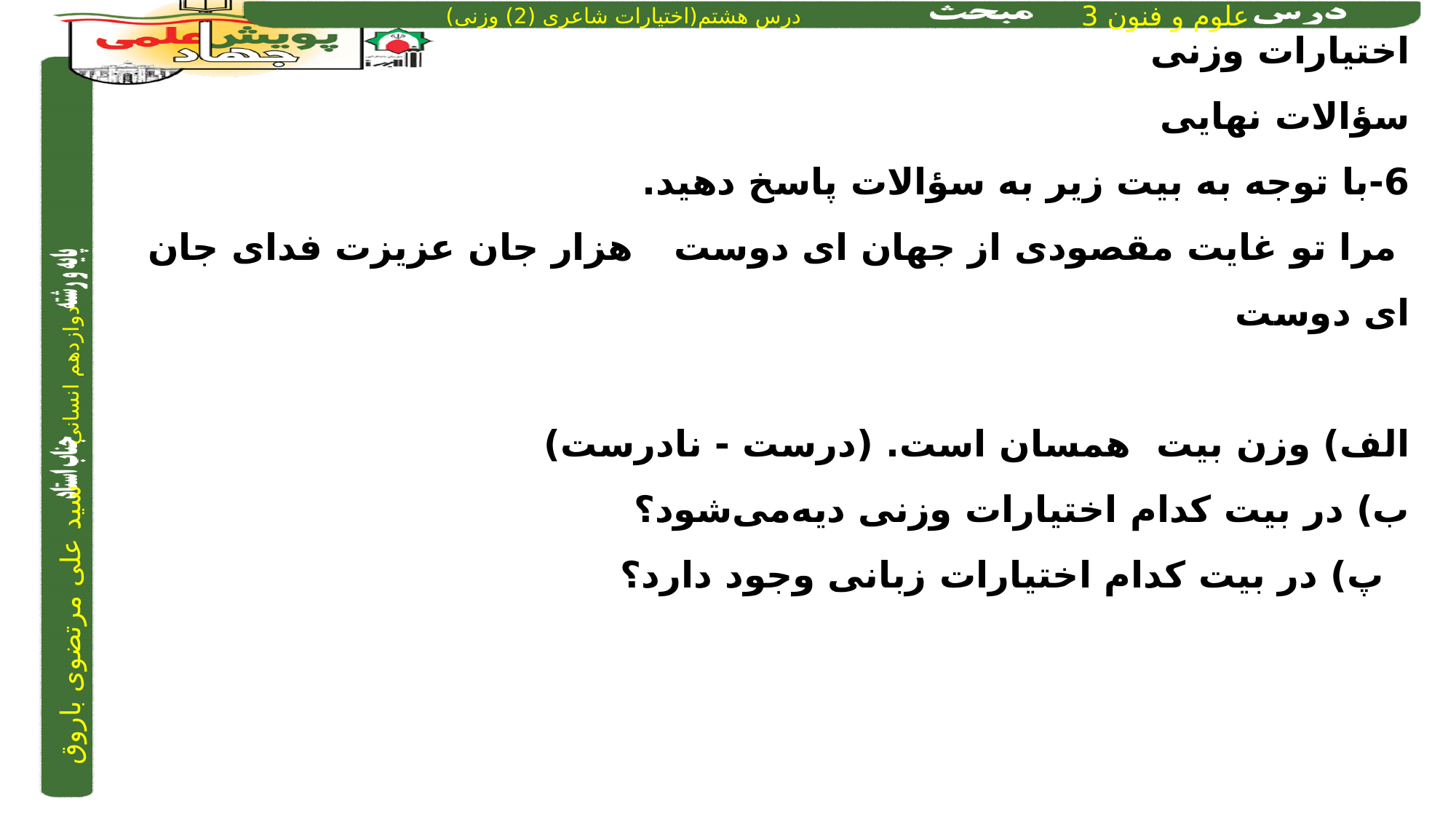

اختیارات وزنی
سؤالات نهایی
6-با توجه به بیت زیر به سؤالات پاسخ دهید.
 مرا تو غایت‌ مقصودی از جهان ای ‌دوست	 	 هزار جان‌ عزیزت فدای‌ جان ای دوست

الف) وزن بیت  همسان‌ است. (درست - نادرست)
ب) در بیت کدام اختیارات وزنی دیه‌می‌شود؟
  پ) در بیت کدام اختیارات زبانی وجود دارد؟